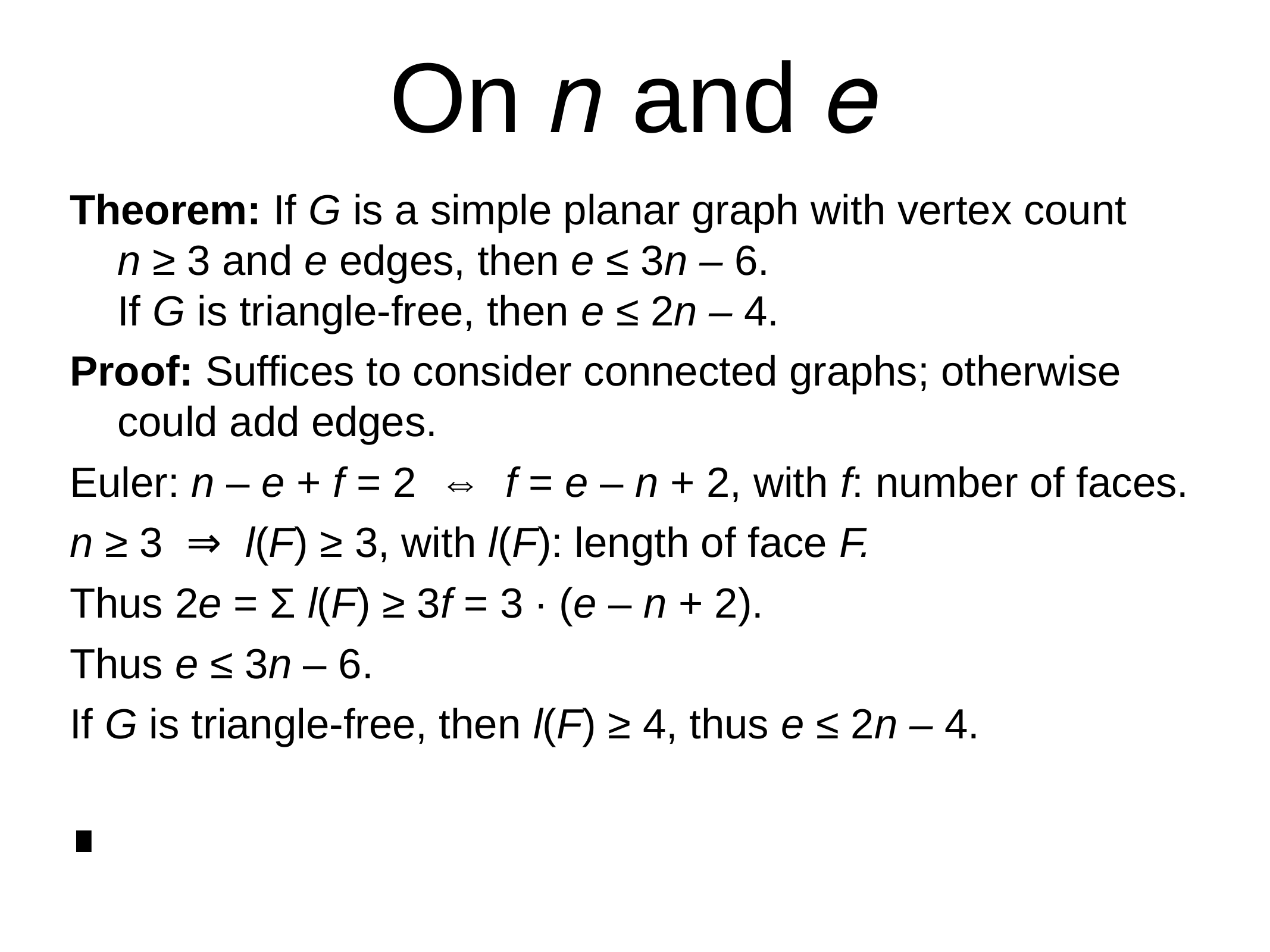

On n and e
Theorem: If G is a simple planar graph with vertex count
n ≥ 3 and e edges, then e ≤ 3n – 6.
If G is triangle-free, then e ≤ 2n – 4.
Proof: Suffices to consider connected graphs; otherwise could add edges.
Euler: n – e + f = 2  ⇔  f = e – n + 2, with f: number of faces.
n ≥ 3  ⇒  l(F) ≥ 3, with l(F): length of face F.
Thus 2e = Σ l(F) ≥ 3f = 3 ∙ (e – n + 2).
Thus e ≤ 3n – 6.
If G is triangle-free, then l(F) ≥ 4, thus e ≤ 2n – 4.

∎
18